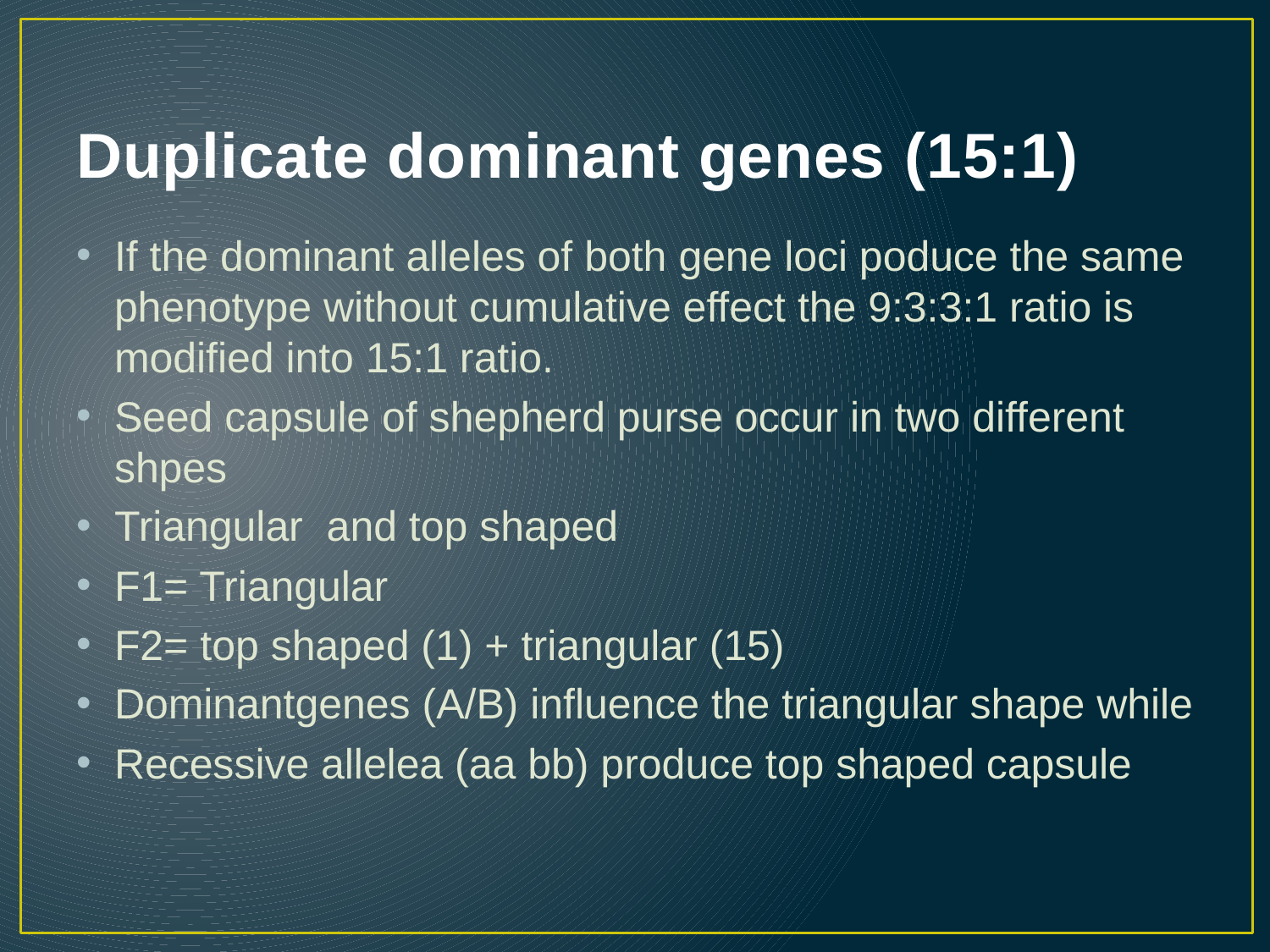

# Duplicate dominant genes (15:1)
If the dominant alleles of both gene loci poduce the same phenotype without cumulative effect the 9:3:3:1 ratio is modified into 15:1 ratio.
Seed capsule of shepherd purse occur in two different shpes
Triangular  and top shaped
F1= Triangular
F2= top shaped (1) + triangular (15)
Dominantgenes (A/B) influence the triangular shape while
Recessive allelea (aa bb) produce top shaped capsule